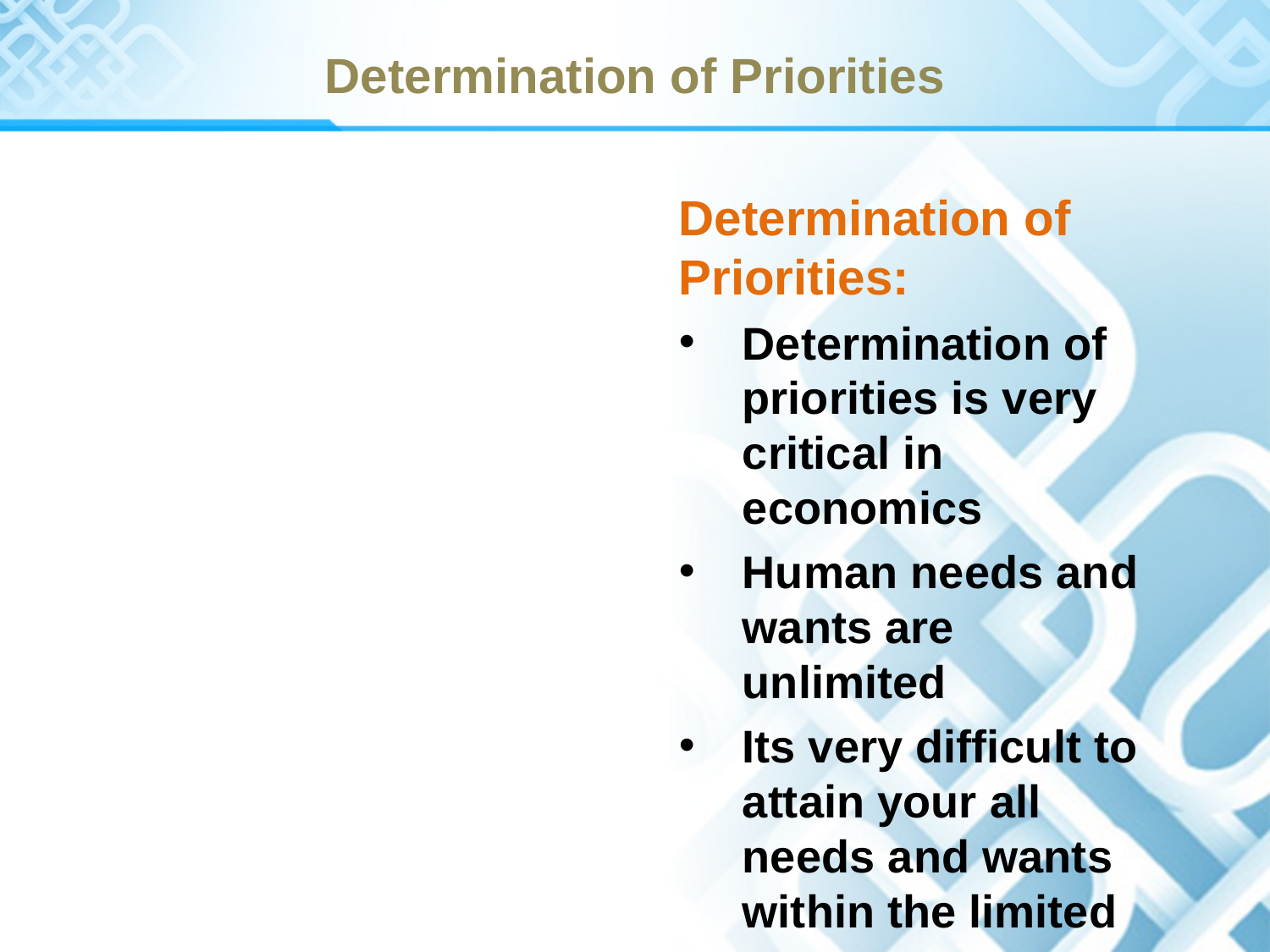

Determination of Priorities
Determination of Priorities:
Determination of priorities is very critical in economics
Human needs and wants are unlimited
Its very difficult to attain your all needs and wants within the limited resources